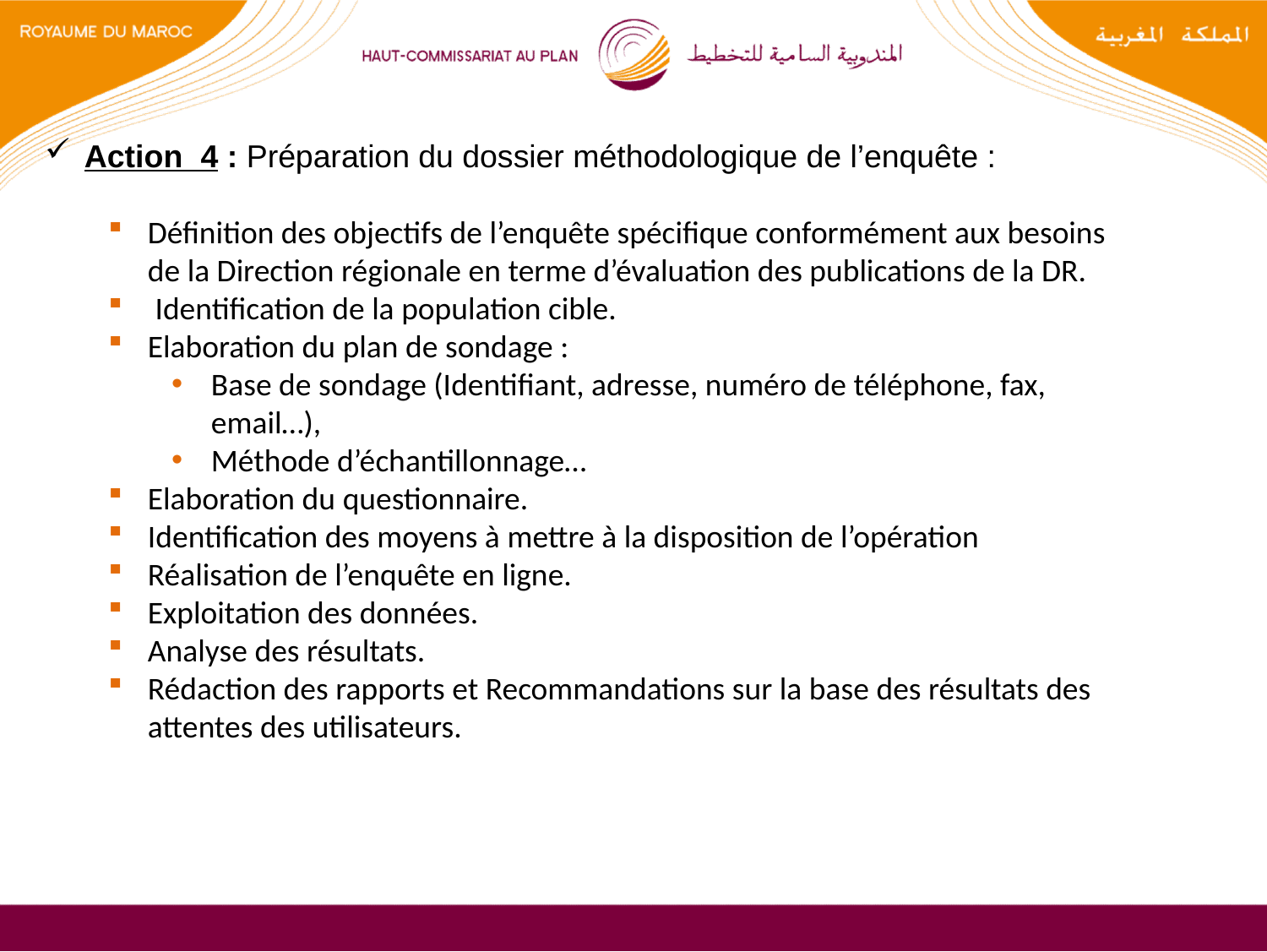

Action  4 : Préparation du dossier méthodologique de l’enquête :

Définition des objectifs de l’enquête spécifique conformément aux besoins de la Direction régionale en terme d’évaluation des publications de la DR.
 Identification de la population cible.
Elaboration du plan de sondage :
Base de sondage (Identifiant, adresse, numéro de téléphone, fax, email…),
Méthode d’échantillonnage…
Elaboration du questionnaire.
Identification des moyens à mettre à la disposition de l’opération
Réalisation de l’enquête en ligne.
Exploitation des données.
Analyse des résultats.
Rédaction des rapports et Recommandations sur la base des résultats des attentes des utilisateurs.